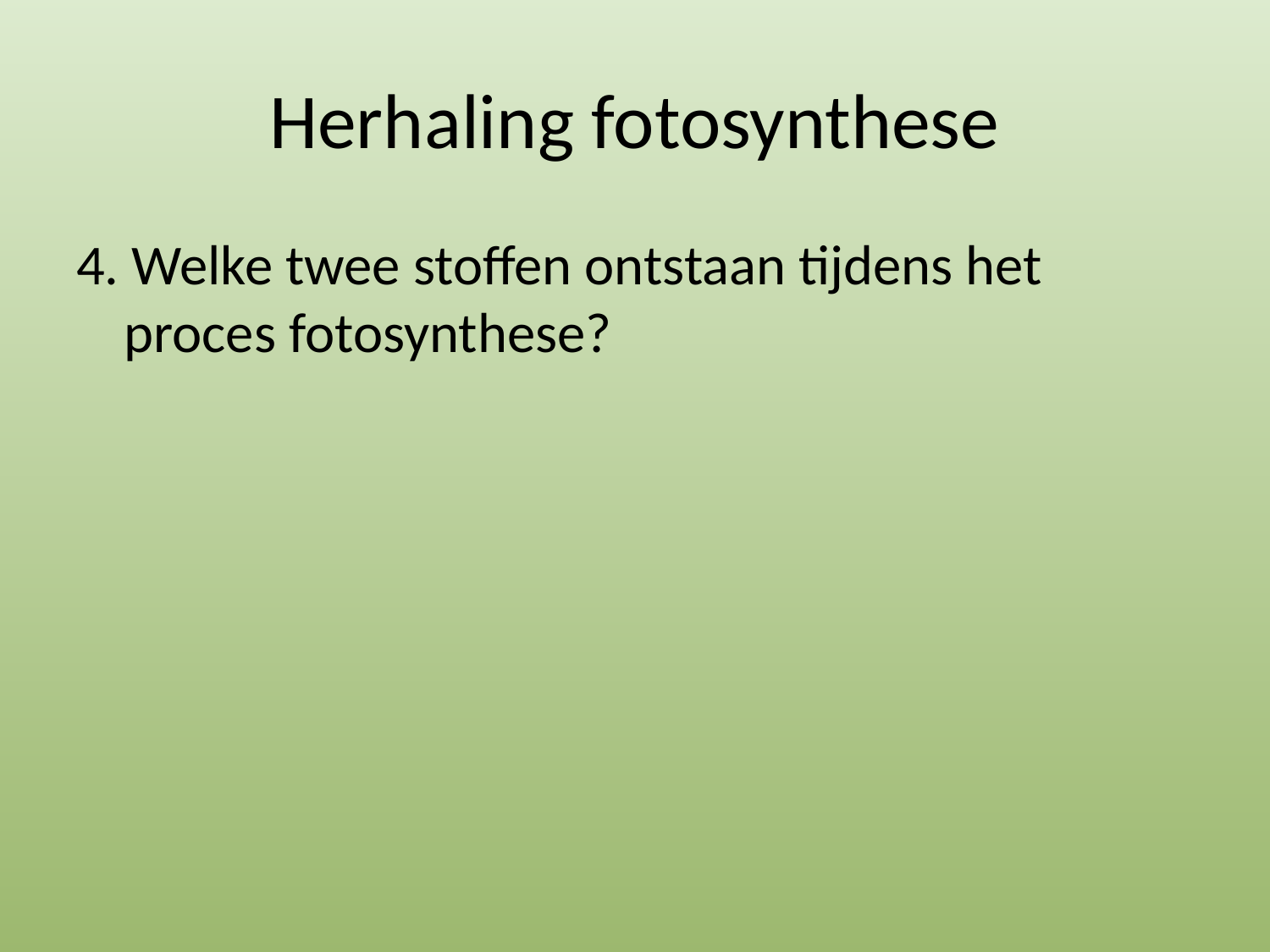

# Herhaling fotosynthese
4. Welke twee stoffen ontstaan tijdens het proces fotosynthese?